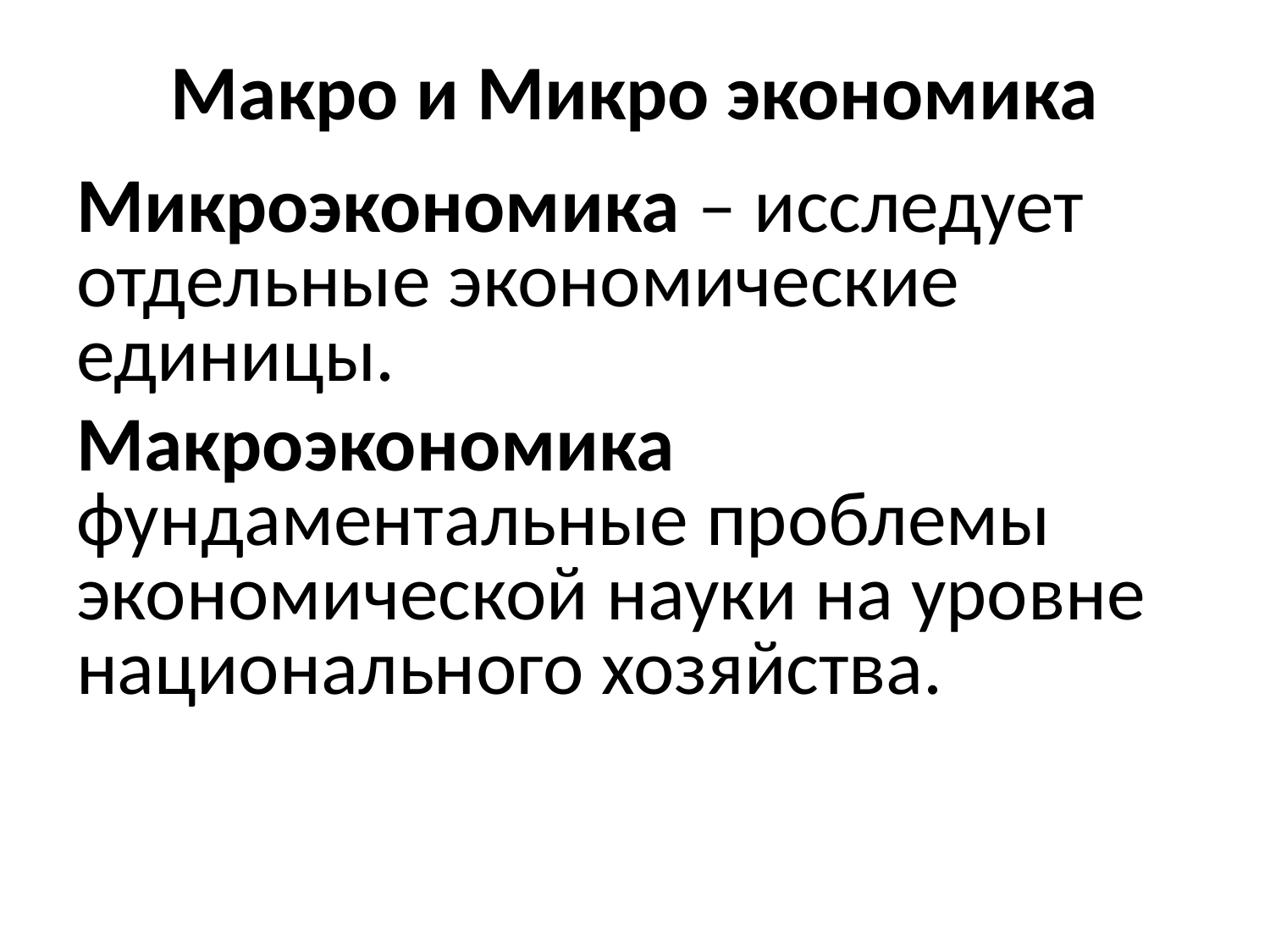

# Макро и Микро экономика
Микроэкономика – исследует отдельные экономические единицы.
Макроэкономика  фундаментальные проблемы экономической науки на уровне национального хозяйства.